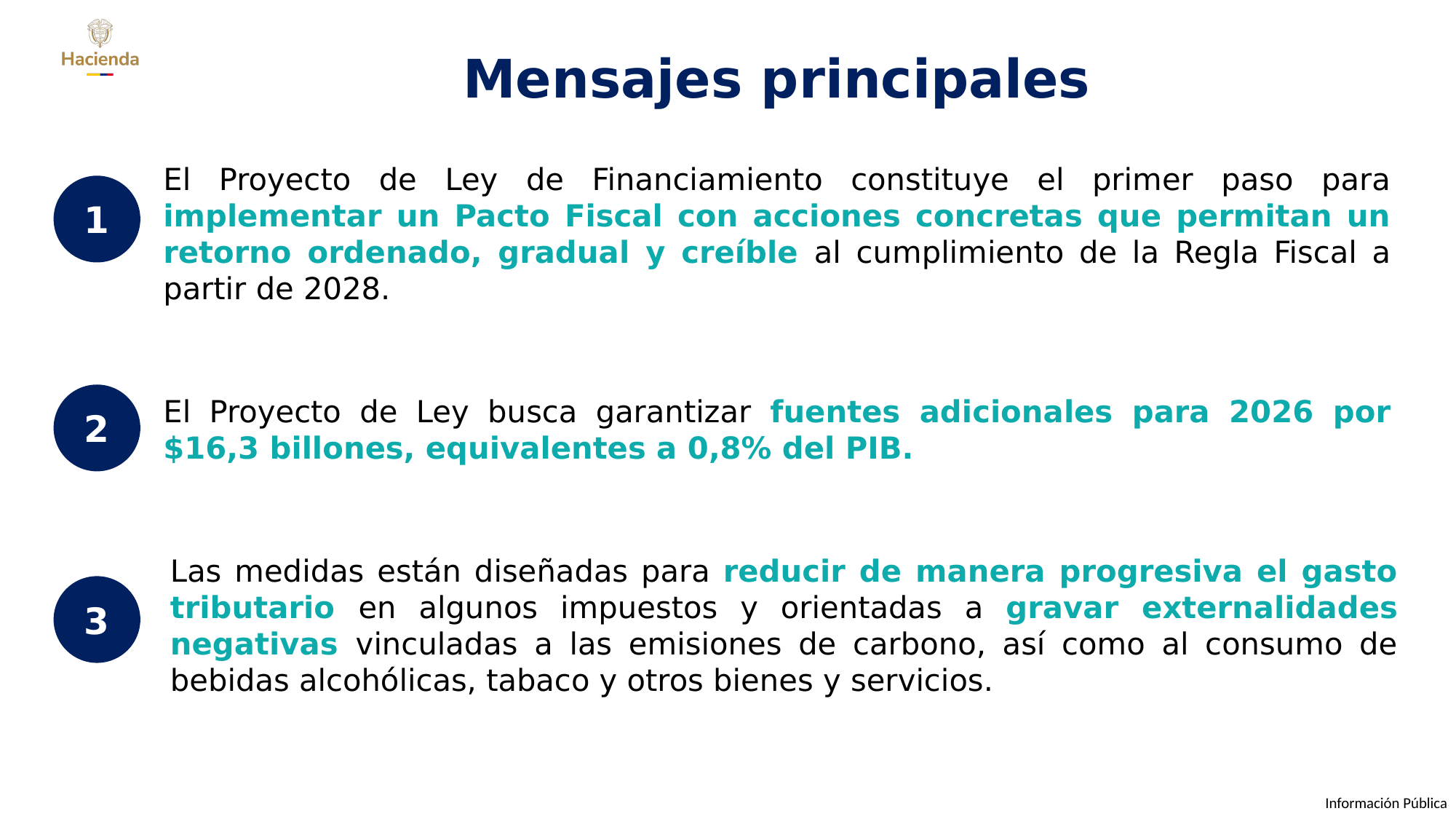

Mensajes principales
El Proyecto de Ley de Financiamiento constituye el primer paso para implementar un Pacto Fiscal con acciones concretas que permitan un retorno ordenado, gradual y creíble al cumplimiento de la Regla Fiscal a partir de 2028.
1
2
El Proyecto de Ley busca garantizar fuentes adicionales para 2026 por $16,3 billones, equivalentes a 0,8% del PIB.
Las medidas están diseñadas para reducir de manera progresiva el gasto tributario en algunos impuestos y orientadas a gravar externalidades negativas vinculadas a las emisiones de carbono, así como al consumo de bebidas alcohólicas, tabaco y otros bienes y servicios.
3